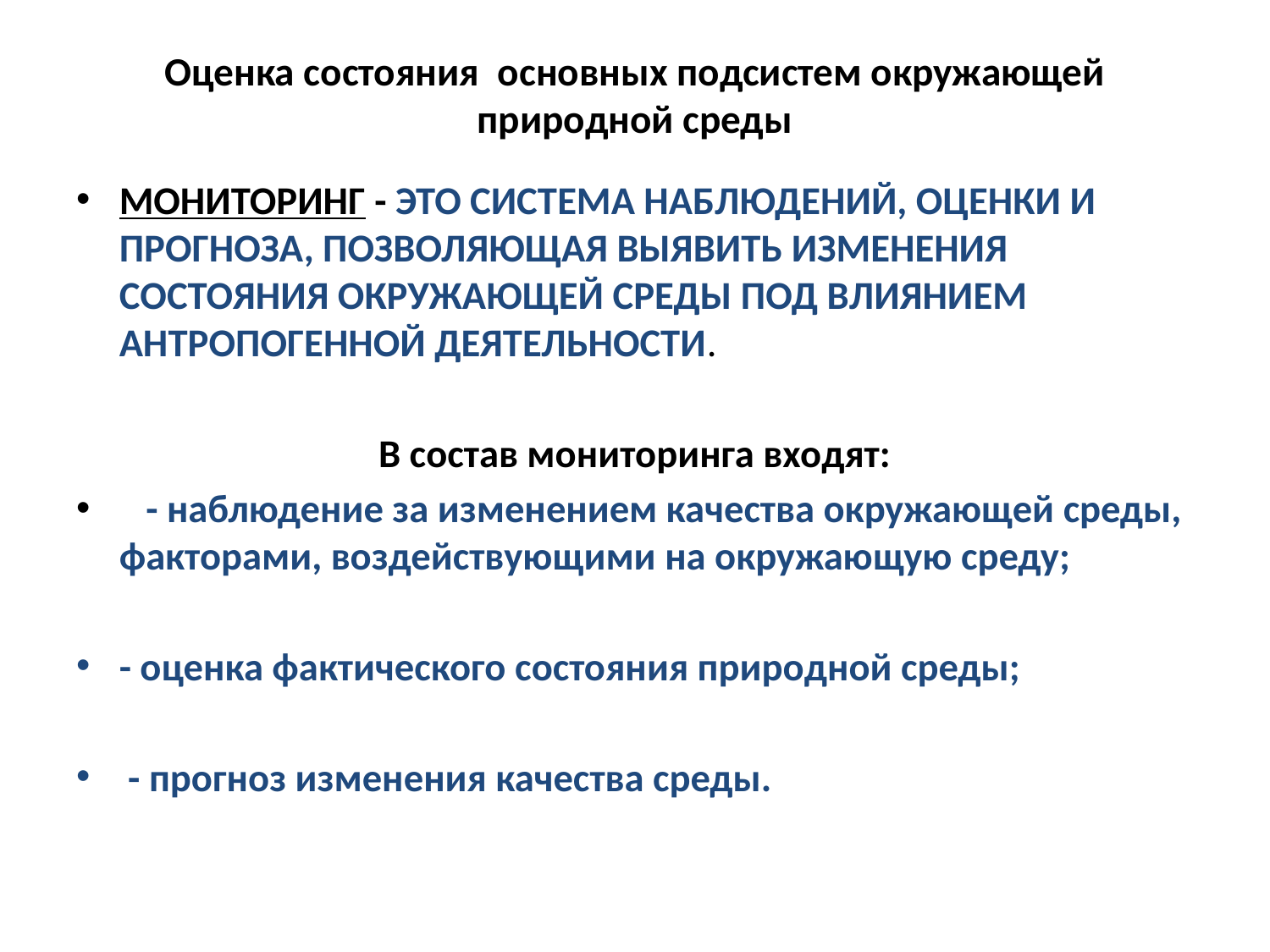

# Оценка состояния  основных подсистем окружающей природной среды
МОНИТОРИНГ - ЭТО СИСТЕМА НАБЛЮДЕНИЙ, ОЦЕНКИ И ПРОГНОЗА, ПОЗВОЛЯЮЩАЯ ВЫЯВИТЬ ИЗМЕНЕНИЯ СОСТОЯНИЯ ОКРУЖАЮЩЕЙ СРЕДЫ ПОД ВЛИЯНИЕМ АНТРОПОГЕННОЙ ДЕЯТЕЛЬНОСТИ.

В состав мониторинга входят:
   - наблюдение за изменением качества окружающей среды, факторами, воздействующими на окружающую среду;

- оценка фактического состояния природной среды;

 - прогноз изменения качества среды.